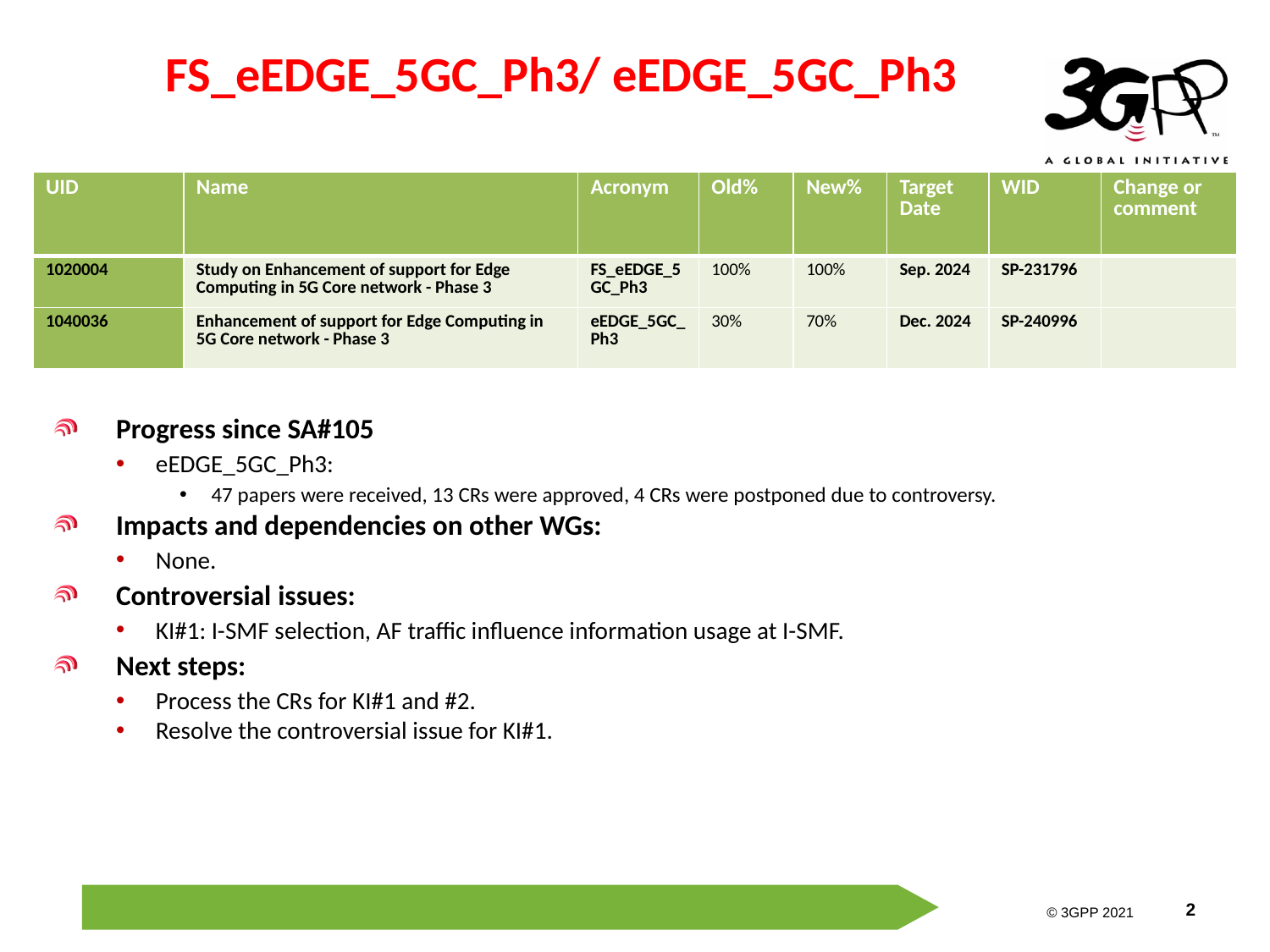

FS_eEDGE_5GC_Ph3/ eEDGE_5GC_Ph3
| UID | Name | Acronym | Old% | New% | Target Date | WID | Change or comment |
| --- | --- | --- | --- | --- | --- | --- | --- |
| 1020004 | Study on Enhancement of support for Edge Computing in 5G Core network - Phase 3 | FS\_eEDGE\_5GC\_Ph3 | 100% | 100% | Sep. 2024 | SP-231796 |  |
| 1040036 | Enhancement of support for Edge Computing in 5G Core network - Phase 3 | eEDGE\_5GC\_Ph3 | 30% | 70% | Dec. 2024 | SP-240996 |  |
Progress since SA#105
eEDGE_5GC_Ph3:
47 papers were received, 13 CRs were approved, 4 CRs were postponed due to controversy.
Impacts and dependencies on other WGs:
None.
Controversial issues:
KI#1: I-SMF selection, AF traffic influence information usage at I-SMF.
Next steps:
Process the CRs for KI#1 and #2.
Resolve the controversial issue for KI#1.